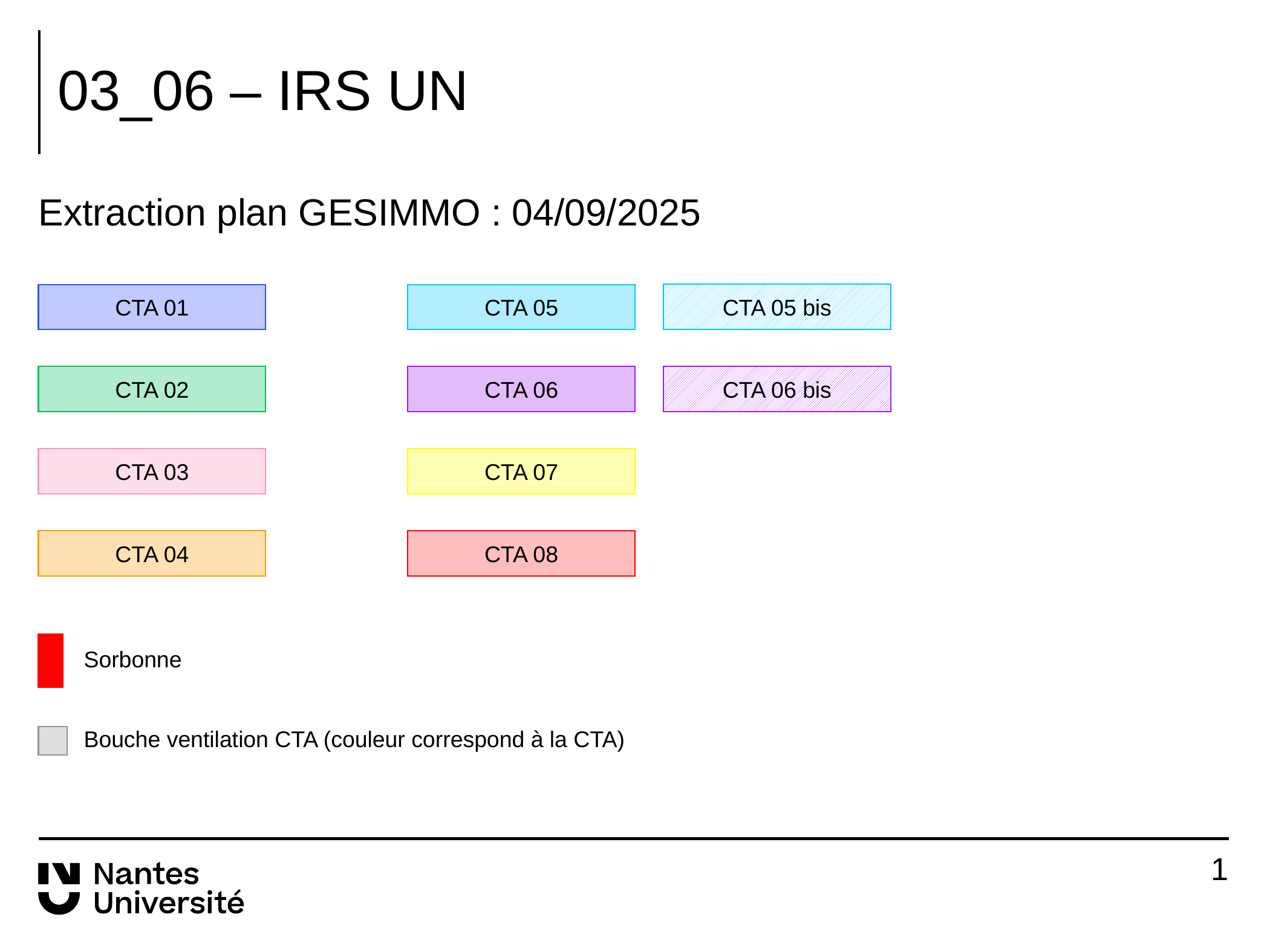

# 03_06 – IRS UN
Extraction plan GESIMMO : 04/09/2025
CTA 05 bis
CTA 01
CTA 05
CTA 02
CTA 06
CTA 06 bis
CTA 03
CTA 07
CTA 04
CTA 08

Sorbonne

Bouche ventilation CTA (couleur correspond à la CTA)
1